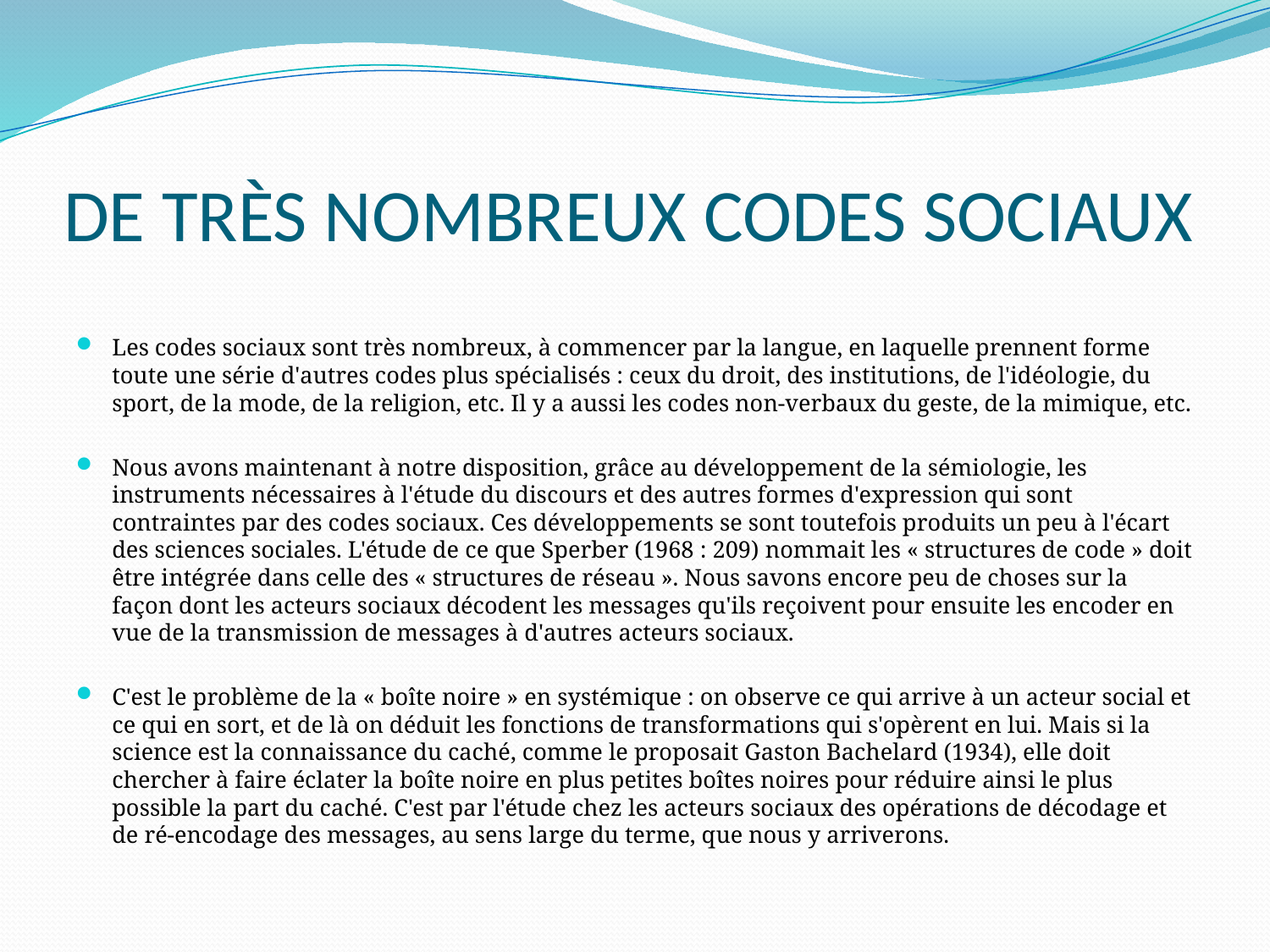

# DE TRÈS NOMBREUX CODES SOCIAUX

Les codes sociaux sont très nombreux, à commencer par la langue, en laquelle prennent forme toute une série d'autres codes plus spécialisés : ceux du droit, des institutions, de l'idéologie, du sport, de la mode, de la religion, etc. Il y a aussi les codes non-verbaux du geste, de la mimique, etc.

Nous avons maintenant à notre disposition, grâce au développement de la sémiologie, les instruments nécessaires à l'étude du discours et des autres formes d'expression qui sont contraintes par des codes sociaux. Ces développements se sont toutefois produits un peu à l'écart des sciences sociales. L'étude de ce que Sperber (1968 : 209) nommait les « structures de code » doit être intégrée dans celle des « structures de réseau ». Nous savons encore peu de choses sur la façon dont les acteurs sociaux décodent les messages qu'ils reçoivent pour ensuite les encoder en vue de la transmission de messages à d'autres acteurs sociaux.

C'est le problème de la « boîte noire » en systémique : on observe ce qui arrive à un acteur social et ce qui en sort, et de là on déduit les fonctions de transformations qui s'opèrent en lui. Mais si la science est la connaissance du caché, comme le proposait Gaston Bachelard (1934), elle doit chercher à faire éclater la boîte noire en plus petites boîtes noires pour réduire ainsi le plus possible la part du caché. C'est par l'étude chez les acteurs sociaux des opérations de décodage et de ré-encodage des messages, au sens large du terme, que nous y arriverons.